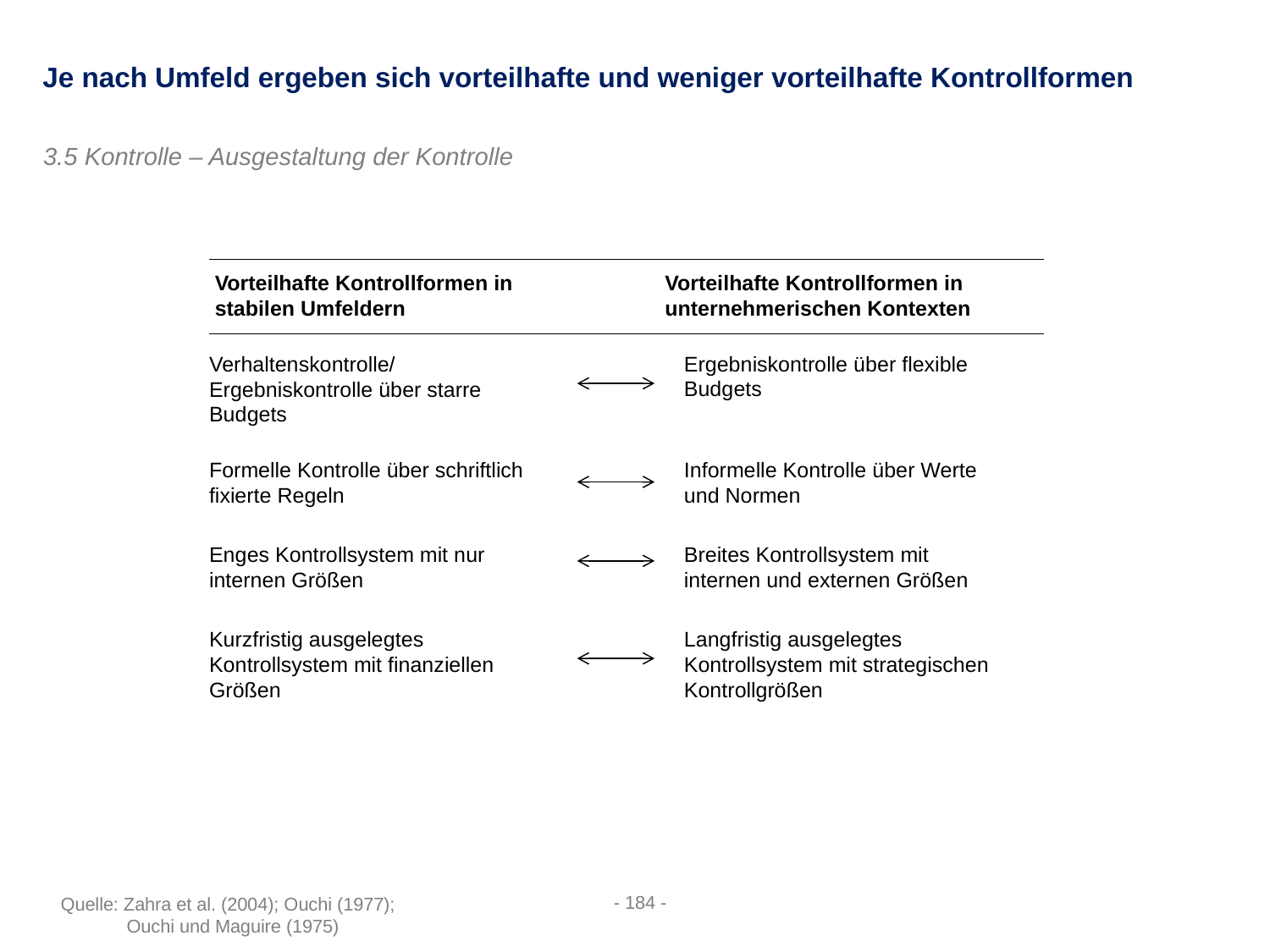

Je nach Umfeld ergeben sich vorteilhafte und weniger vorteilhafte Kontrollformen
3.5 Kontrolle – Ausgestaltung der Kontrolle
Vorteilhafte Kontrollformen in stabilen Umfeldern
Vorteilhafte Kontrollformen in unternehmerischen Kontexten
Verhaltenskontrolle/ Ergebniskontrolle über starre Budgets
Ergebniskontrolle über flexible Budgets
Formelle Kontrolle über schriftlich fixierte Regeln
Informelle Kontrolle über Werte und Normen
Enges Kontrollsystem mit nur internen Größen
Breites Kontrollsystem mit internen und externen Größen
Kurzfristig ausgelegtes Kontrollsystem mit finanziellen Größen
Langfristig ausgelegtes Kontrollsystem mit strategischen Kontrollgrößen
- 184 -
Quelle: Zahra et al. (2004); Ouchi (1977);
             Ouchi und Maguire (1975)